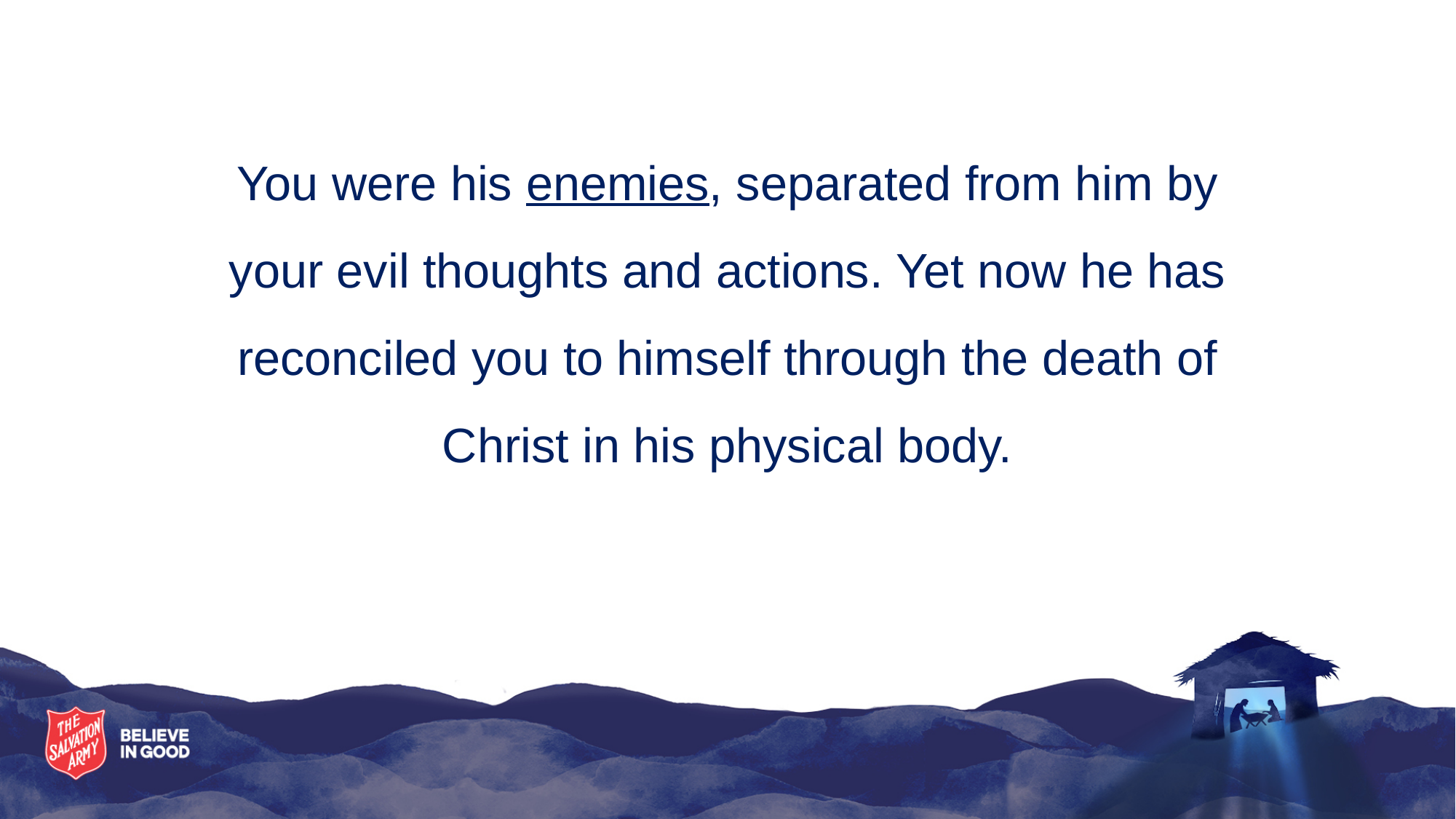

# You were his enemies, separated from him by your evil thoughts and actions. Yet now he has reconciled you to himself through the death of Christ in his physical body.